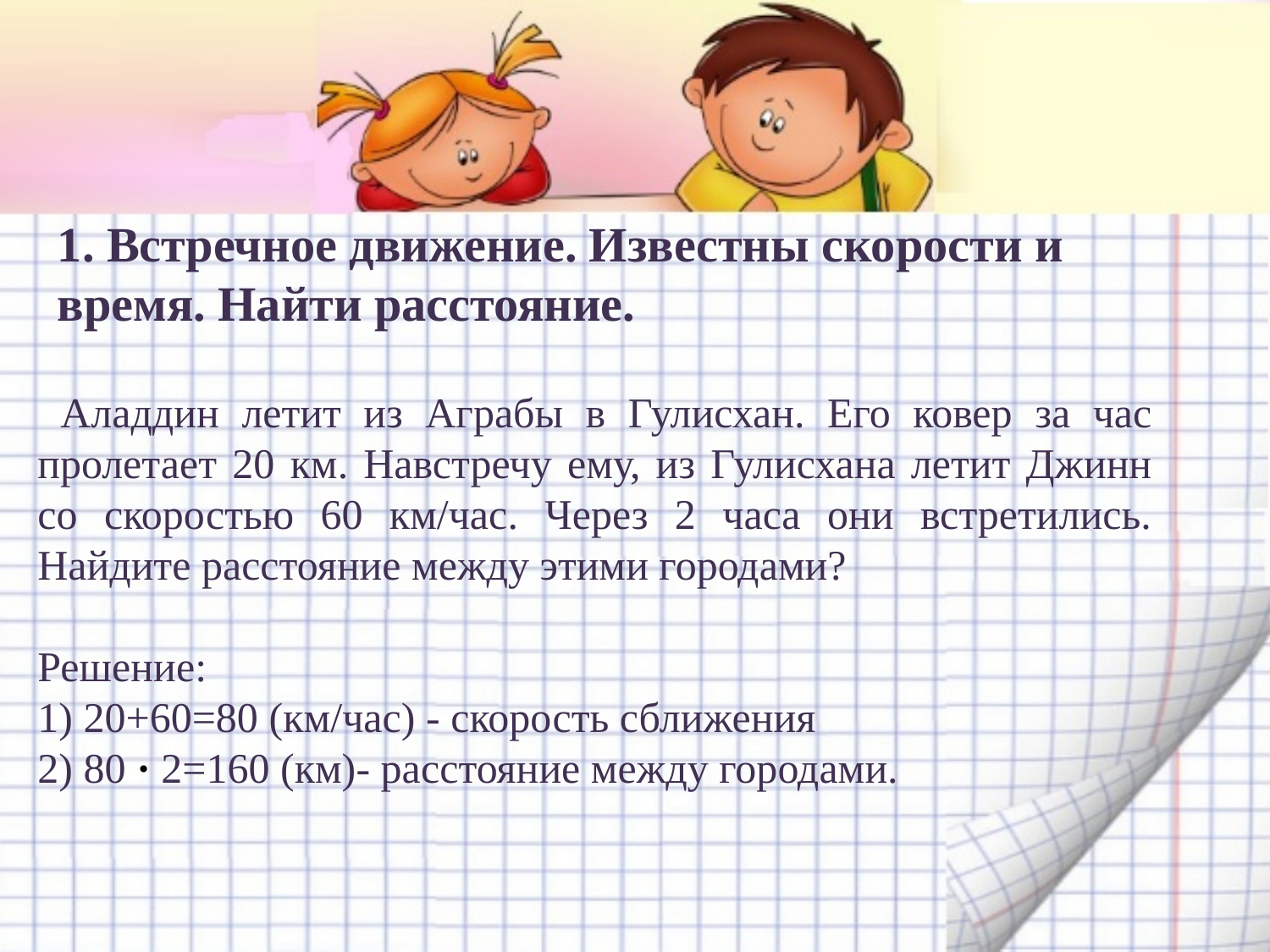

1. Встречное движение. Известны скорости и время. Найти расстояние.
 Аладдин летит из Аграбы в Гулисхан. Его ковер за час пролетает 20 км. Навстречу ему, из Гулисхана летит Джинн со скоростью 60 км/час. Через 2 часа они встретились. Найдите расстояние между этими городами?

Решение:
1) 20+60=80 (км/час) - скорость сближения
2) 80 · 2=160 (км)- расстояние между городами.